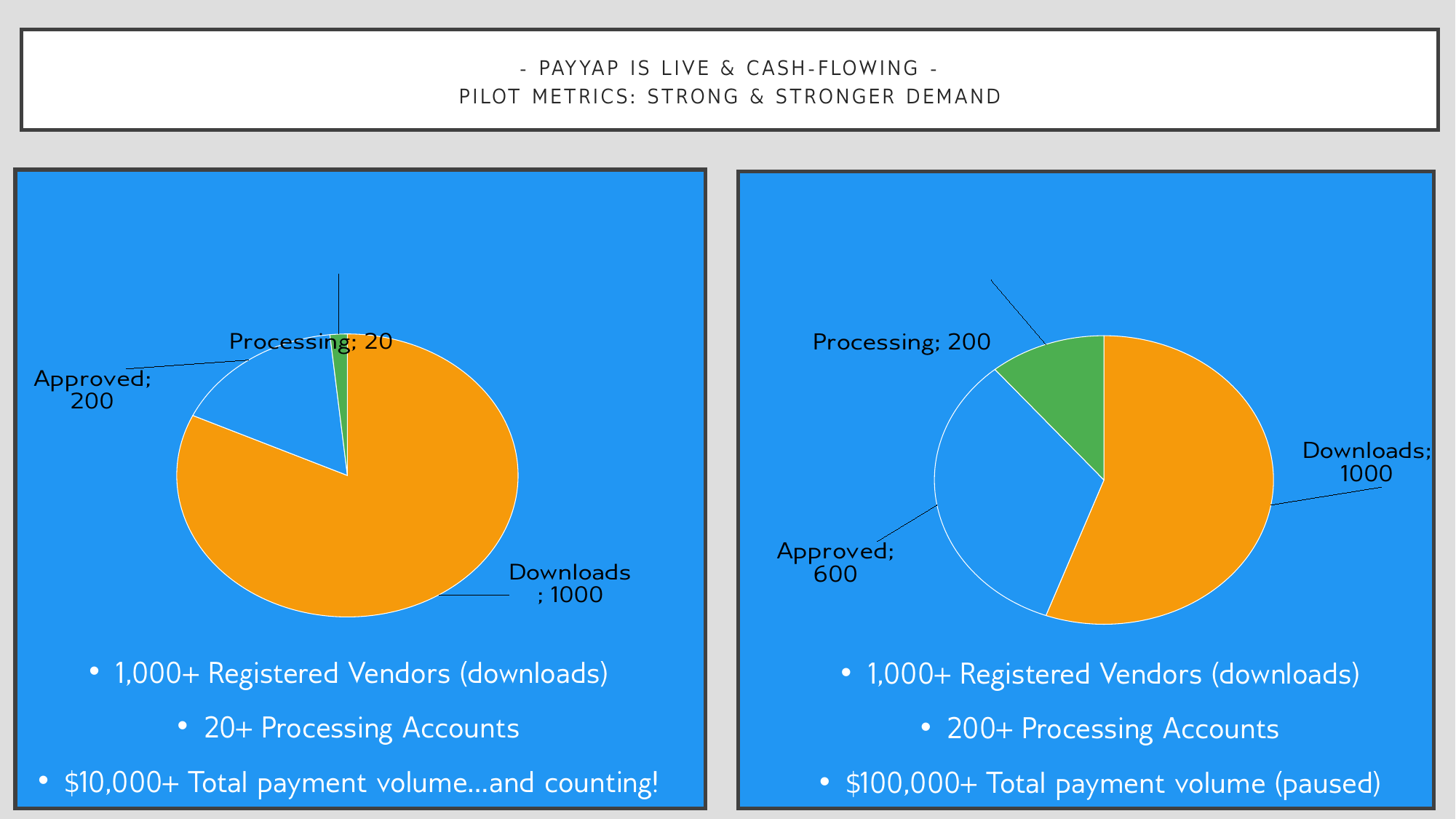

# - PAYYAP IS LIVE & CASH-FLOWING - PILOT METRICS: Strong & STRONGER Demand

USA Metrics (LIVE)
International metrics (PAUSED)

[unsupported chart]

[unsupported chart]

1,000+ Registered Vendors (downloads)
20+ Processing Accounts
$10,000+ Total payment volume…and counting!
1,000+ Registered Vendors (downloads)
200+ Processing Accounts
$100,000+ Total payment volume (paused)